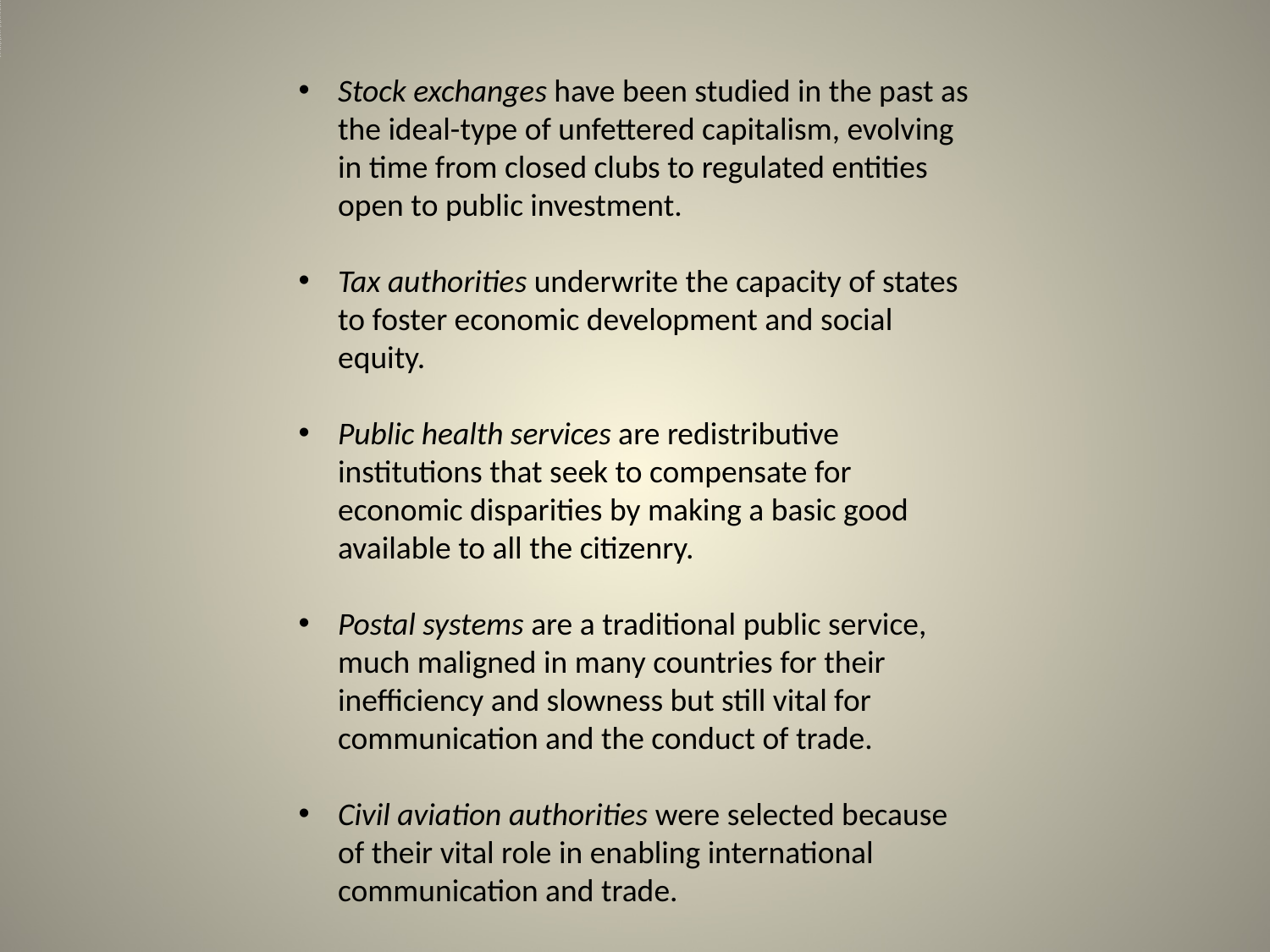

# Stock exchanges have been studied in the past as the ideal-type of unfettered...
Stock exchanges have been studied in the past as the ideal-type of unfettered capitalism, evolving in time from closed clubs to regulated entities open to public investment.

Tax authorities underwrite the capacity of states to foster economic development and social equity.

Public health services are redistributive institutions that seek to compensate for economic disparities by making a basic good available to all the citizenry.

Postal systems are a traditional public service, much maligned in many countries for their inefficiency and slowness but still vital for communication and the conduct of trade.

Civil aviation authorities were selected because of their vital role in enabling international communication and trade.